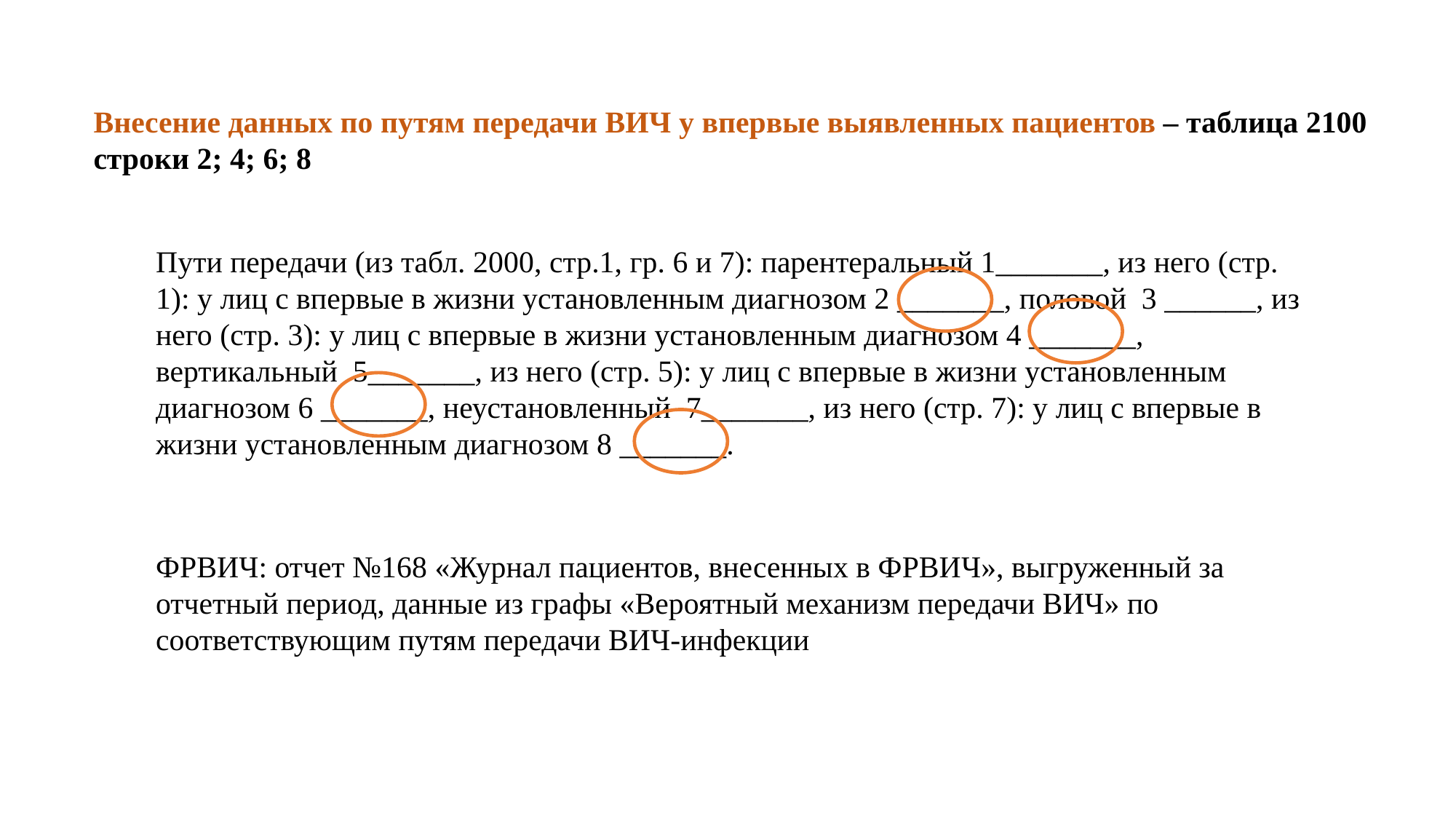

Внесение данных по путям передачи ВИЧ у впервые выявленных пациентов – таблица 2100 строки 2; 4; 6; 8
Пути передачи (из табл. 2000, стр.1, гр. 6 и 7): парентеральный 1_______, из него (стр. 1): у лиц с впервые в жизни установленным диагнозом 2 _______, половой  3 ______, из него (стр. 3): у лиц с впервые в жизни установленным диагнозом 4 _______, вертикальный  5_______, из него (стр. 5): у лиц с впервые в жизни установленным диагнозом 6 _______, неустановленный  7_______, из него (стр. 7): у лиц с впервые в жизни установленным диагнозом 8 _______.

ФРВИЧ: отчет №168 «Журнал пациентов, внесенных в ФРВИЧ», выгруженный за отчетный период, данные из графы «Вероятный механизм передачи ВИЧ» по соответствующим путям передачи ВИЧ-инфекции